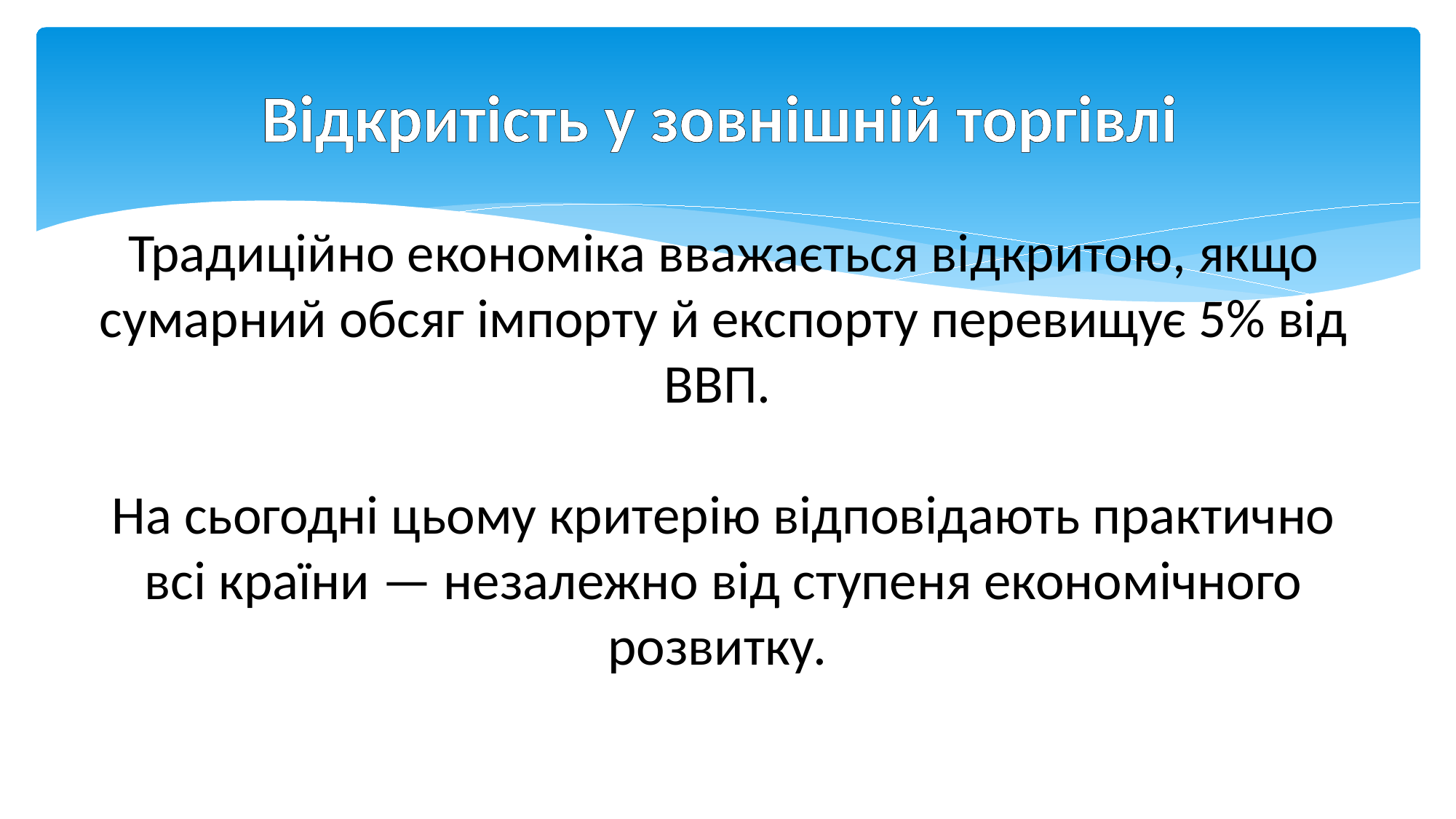

# Відкритість у зовнішній торгівлі
Традиційно економіка вважається відкритою, якщо сумарний обсяг імпорту й експорту перевищує 5% від ВВП.

На сьогодні цьому критерію відповідають практично всі країни — незалежно від ступеня економічного розвитку.